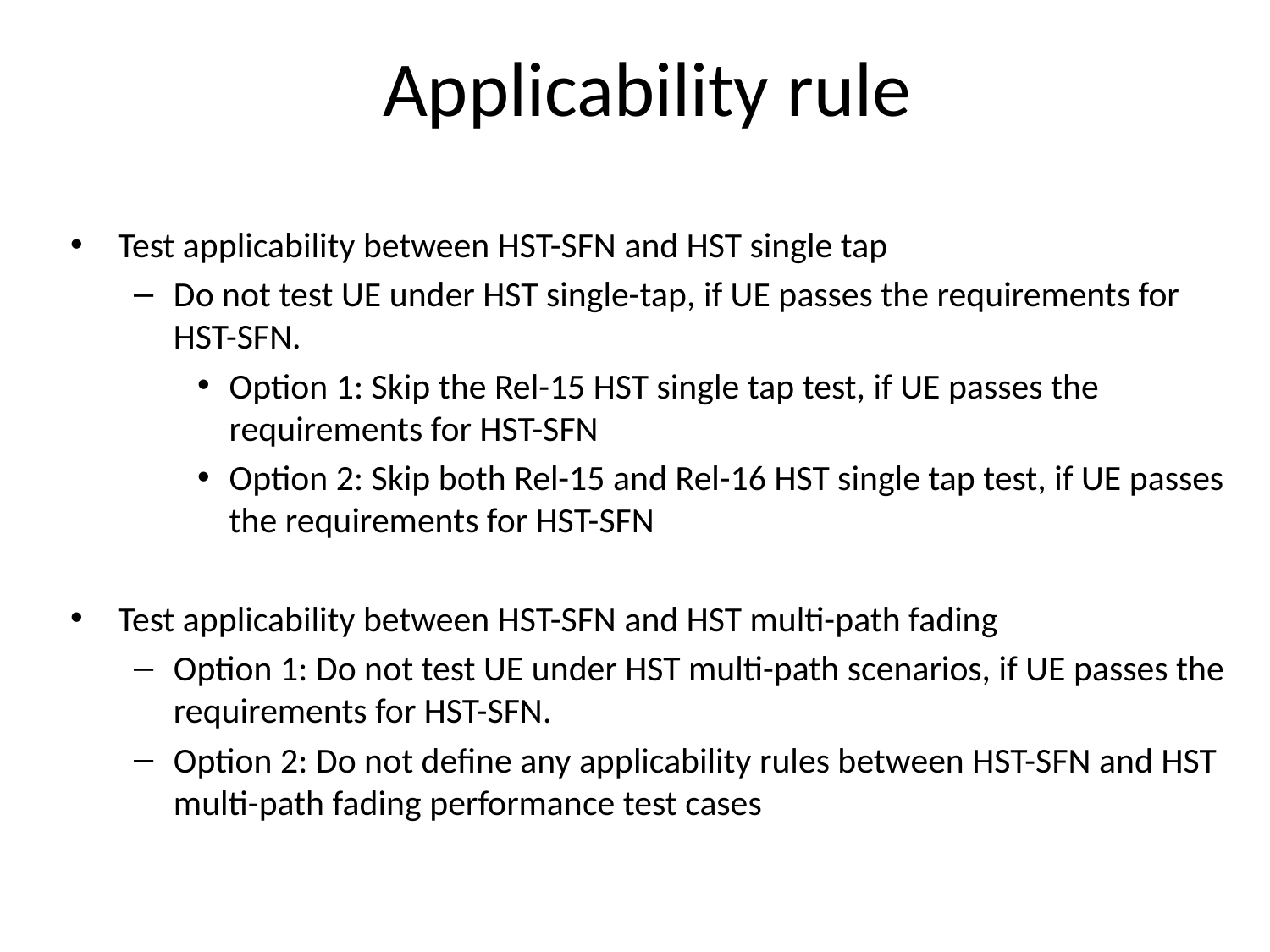

# Applicability rule
Test applicability between HST-SFN and HST single tap
Do not test UE under HST single-tap, if UE passes the requirements for HST-SFN.
Option 1: Skip the Rel-15 HST single tap test, if UE passes the requirements for HST-SFN
Option 2: Skip both Rel-15 and Rel-16 HST single tap test, if UE passes the requirements for HST-SFN

Test applicability between HST-SFN and HST multi-path fading
Option 1: Do not test UE under HST multi-path scenarios, if UE passes the requirements for HST-SFN.
Option 2: Do not define any applicability rules between HST-SFN and HST multi-path fading performance test cases